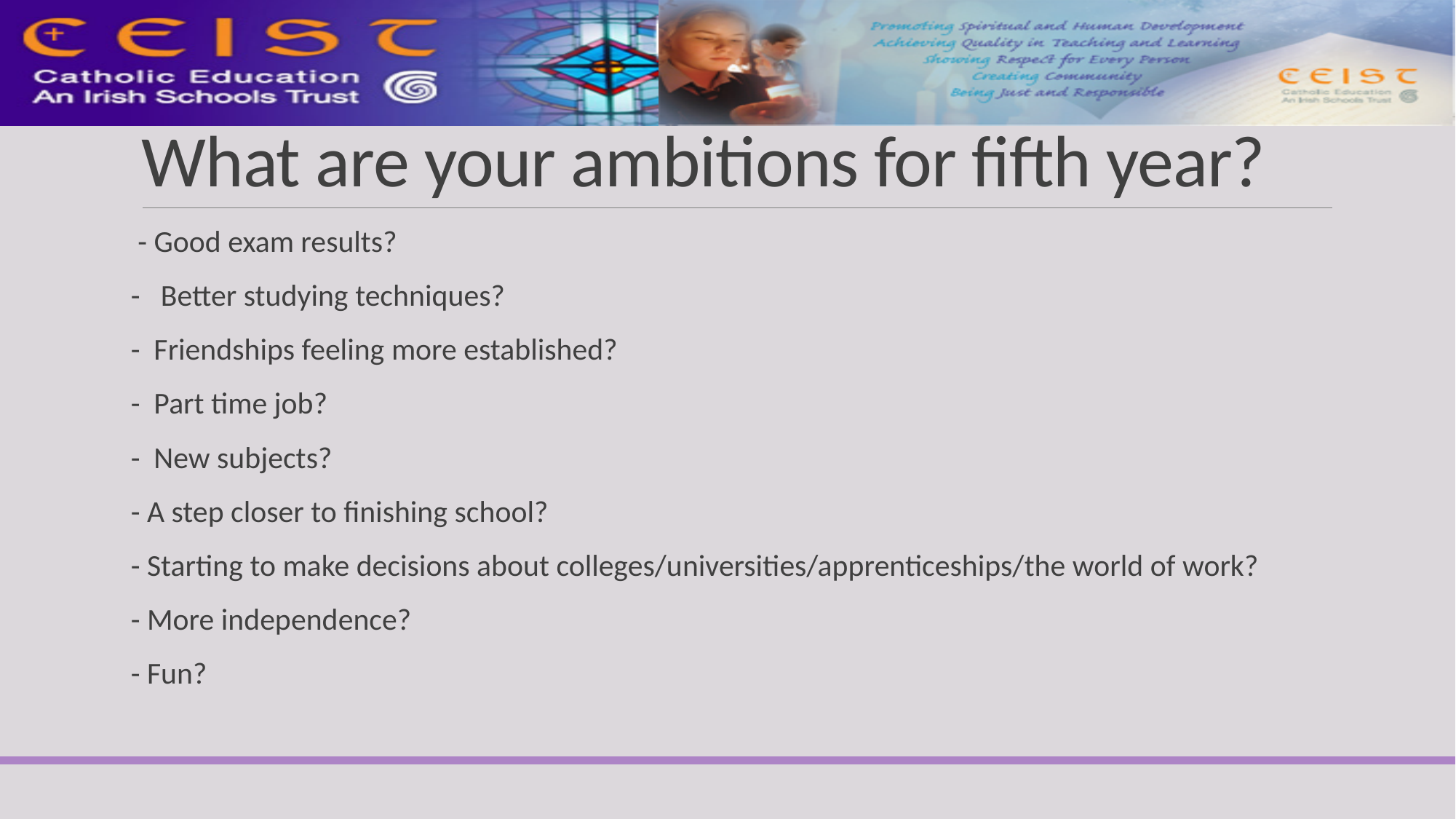

# What are your ambitions for fifth year?
 - Good exam results?
-   Better studying techniques?
-  Friendships feeling more established?
-  Part time job?
-  New subjects?
- A step closer to finishing school?
- Starting to make decisions about colleges/universities/apprenticeships/the world of work?
- More independence?
- Fun?